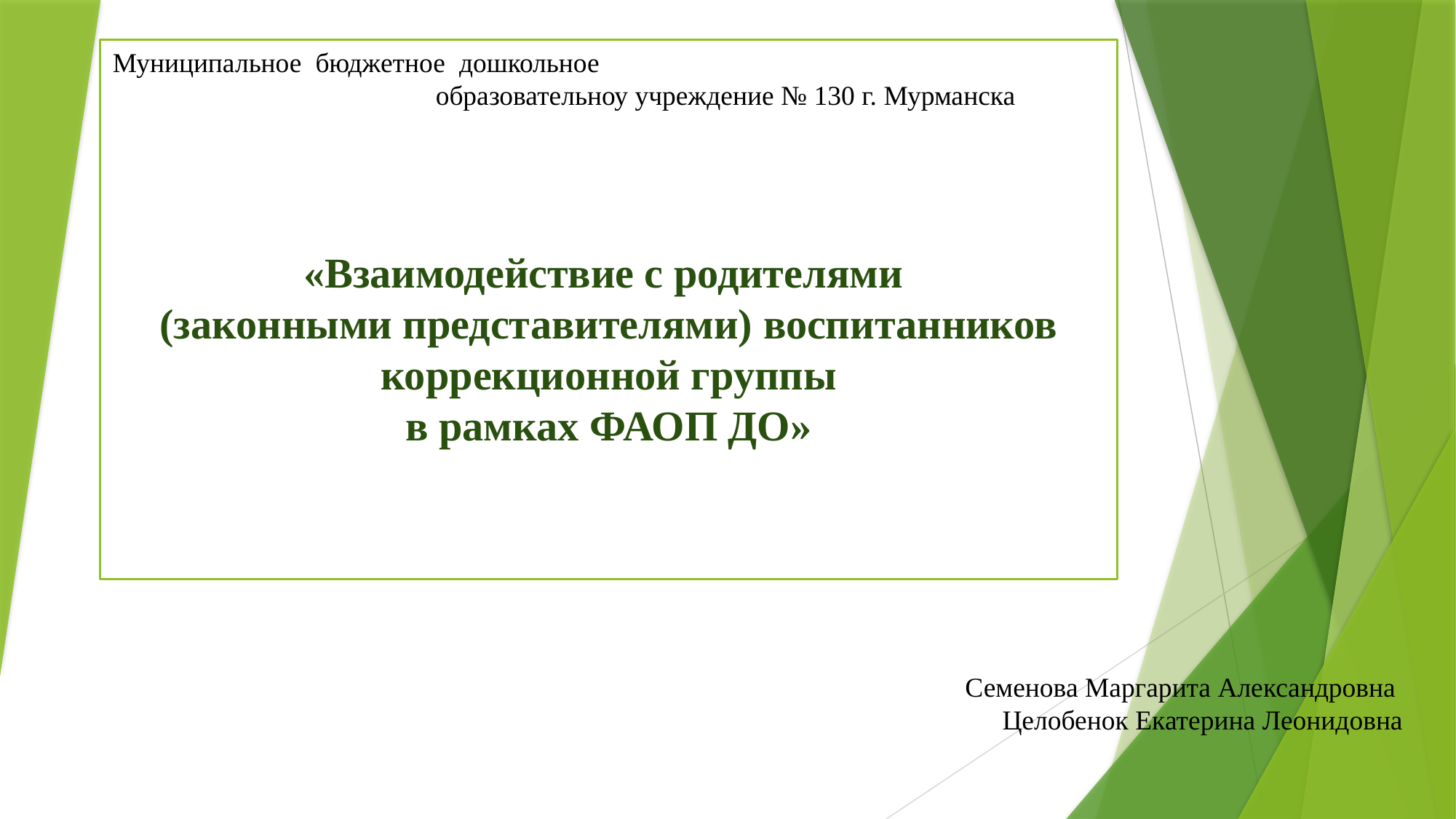

Муниципальное  бюджетное  дошкольное                                                                                                            образовательноу учреждение № 130 г. Мурманска

«Взаимодействие с родителями
(законными представителями) воспитанников коррекционной группы
в рамках ФАОП ДО»
# Семенова Маргарита Александровна Целобенок Екатерина Леонидовна